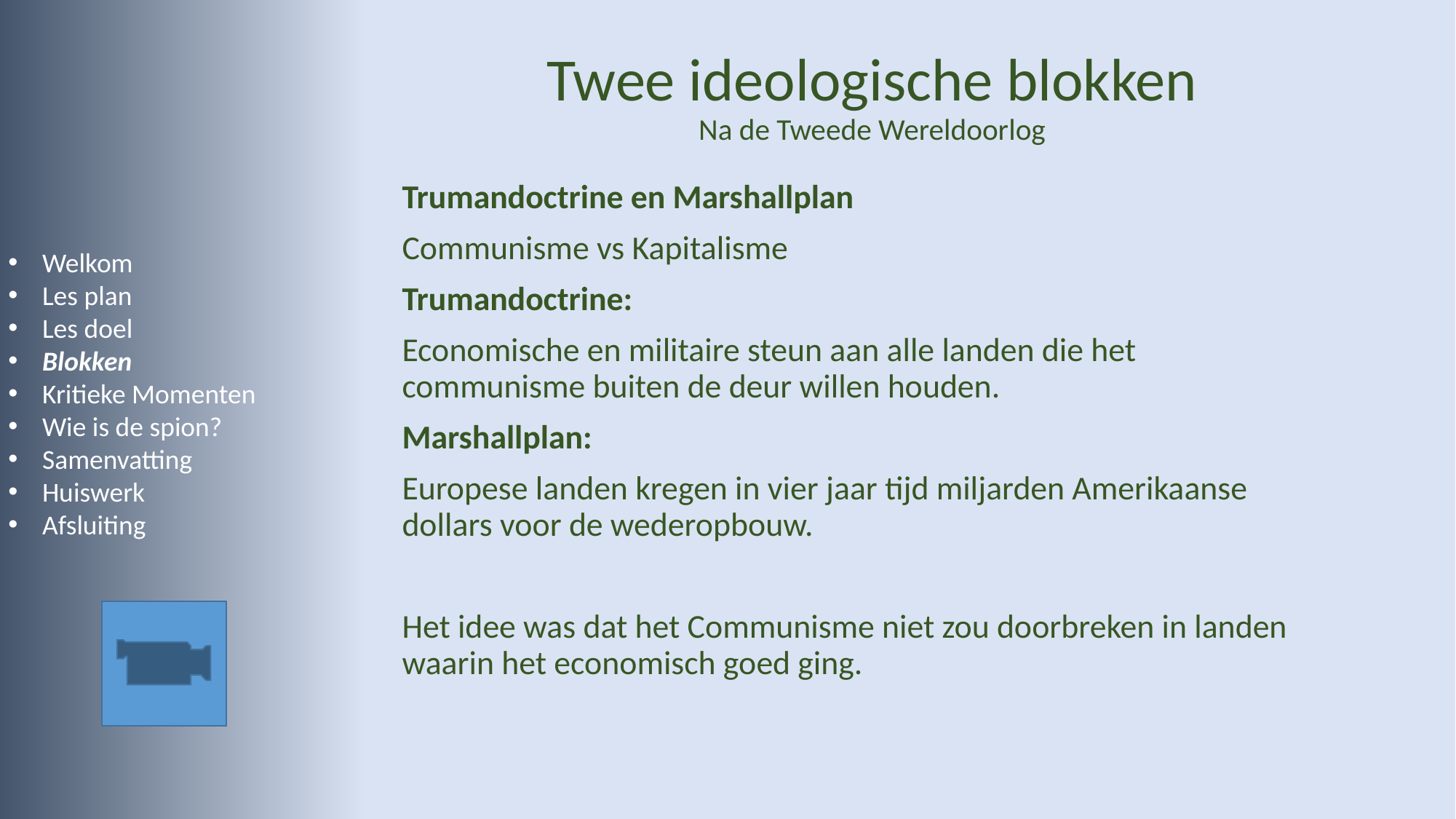

Twee ideologische blokken
Na de Tweede Wereldoorlog
Trumandoctrine en Marshallplan
Communisme vs Kapitalisme
Trumandoctrine:
Economische en militaire steun aan alle landen die het communisme buiten de deur willen houden.
Marshallplan:
Europese landen kregen in vier jaar tijd miljarden Amerikaanse dollars voor de wederopbouw.

Het idee was dat het Communisme niet zou doorbreken in landen waarin het economisch goed ging.
Welkom
Les plan
Les doel
Blokken
Kritieke Momenten
Wie is de spion?
Samenvatting
Huiswerk
Afsluiting